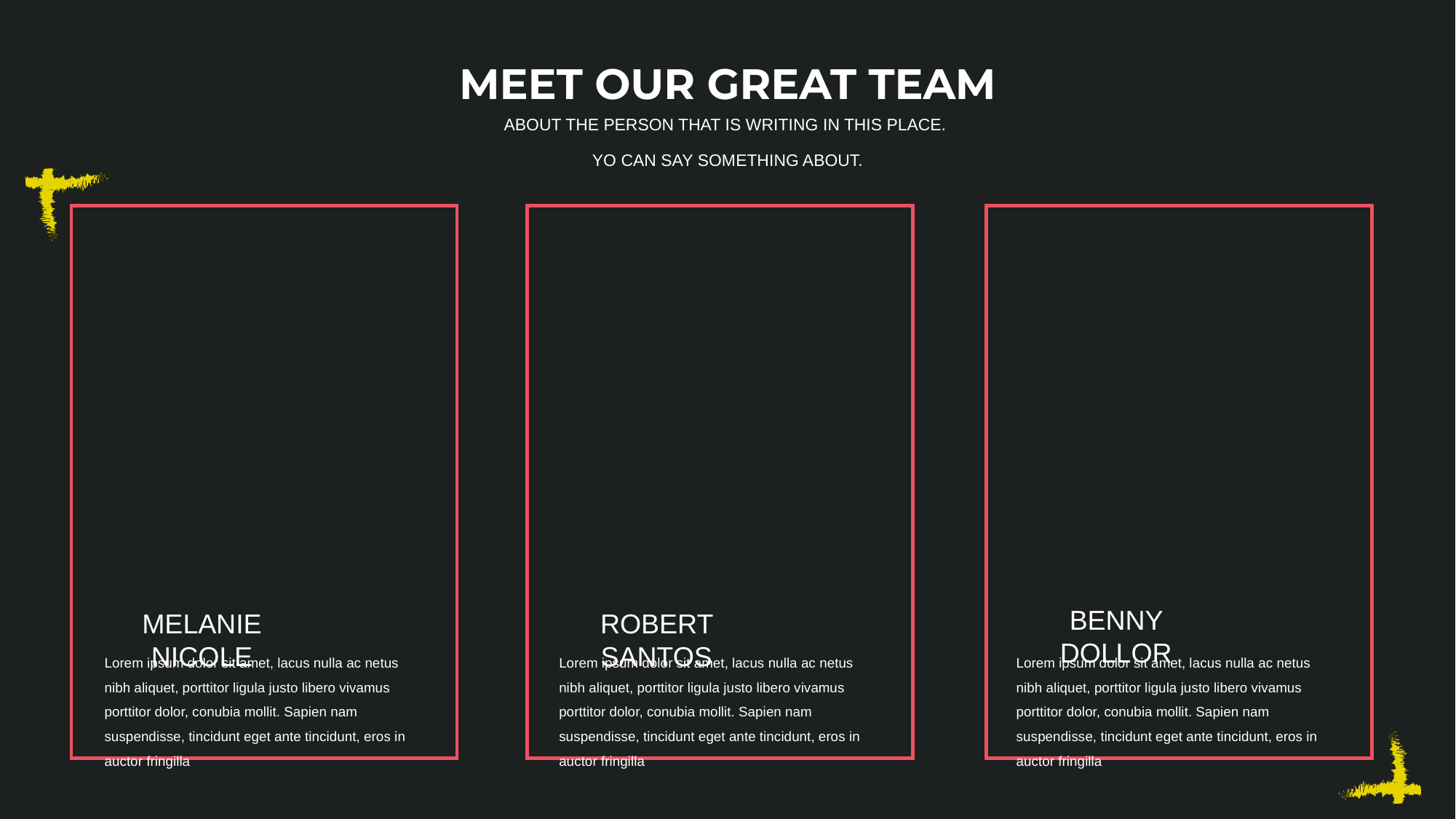

MEET OUR GREAT TEAM
ABOUT THE PERSON THAT IS WRITING IN THIS PLACE.
YO CAN SAY SOMETHING ABOUT.

BENNY DOLLOR
MELANIE NICOLE
ROBERT SANTOS
Lorem ipsum dolor sit amet, lacus nulla ac netus nibh aliquet, porttitor ligula justo libero vivamus porttitor dolor, conubia mollit. Sapien nam suspendisse, tincidunt eget ante tincidunt, eros in auctor fringilla
Lorem ipsum dolor sit amet, lacus nulla ac netus nibh aliquet, porttitor ligula justo libero vivamus porttitor dolor, conubia mollit. Sapien nam suspendisse, tincidunt eget ante tincidunt, eros in auctor fringilla
Lorem ipsum dolor sit amet, lacus nulla ac netus nibh aliquet, porttitor ligula justo libero vivamus porttitor dolor, conubia mollit. Sapien nam suspendisse, tincidunt eget ante tincidunt, eros in auctor fringilla